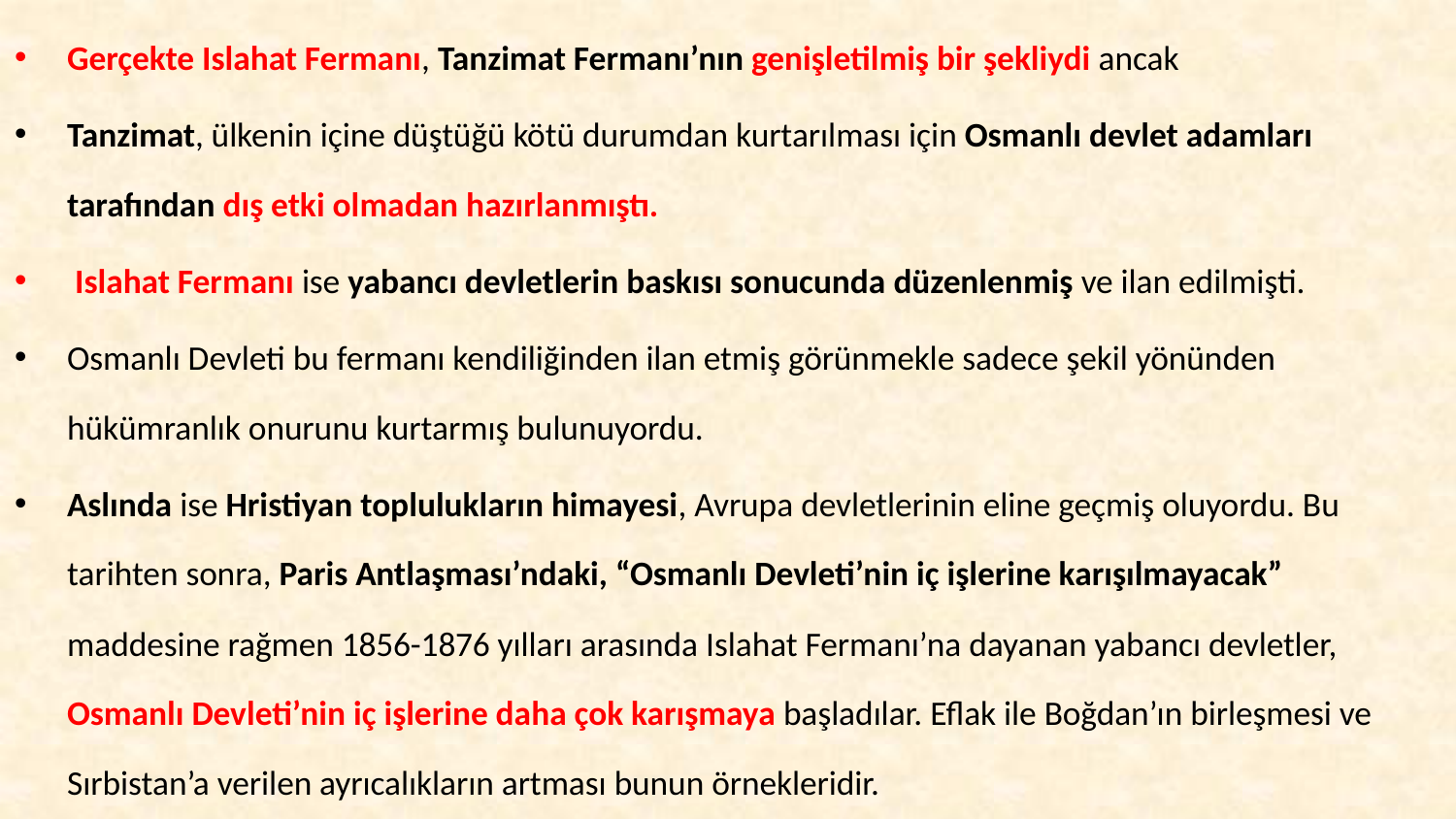

Gerçekte Islahat Fermanı, Tanzimat Fermanı’nın genişletilmiş bir şekliydi ancak
Tanzimat, ülkenin içine düştüğü kötü durumdan kurtarılması için Osmanlı devlet adamları tarafından dış etki olmadan hazırlanmıştı.
 Islahat Fermanı ise yabancı devletlerin baskısı sonucunda düzenlenmiş ve ilan edilmişti.
Osmanlı Devleti bu fermanı kendiliğinden ilan etmiş görünmekle sadece şekil yönünden hükümranlık onurunu kurtarmış bulunuyordu.
Aslında ise Hristiyan toplulukların himayesi, Avrupa devletlerinin eline geçmiş oluyordu. Bu tarihten sonra, Paris Antlaşması’ndaki, “Osmanlı Devleti’nin iç işlerine karışılmayacak” maddesine rağmen 1856-1876 yılları arasında Islahat Fermanı’na dayanan yabancı devletler, Osmanlı Devleti’nin iç işlerine daha çok karışmaya başladılar. Eflak ile Boğdan’ın birleşmesi ve Sırbistan’a verilen ayrıcalıkların artması bunun örnekleridir.